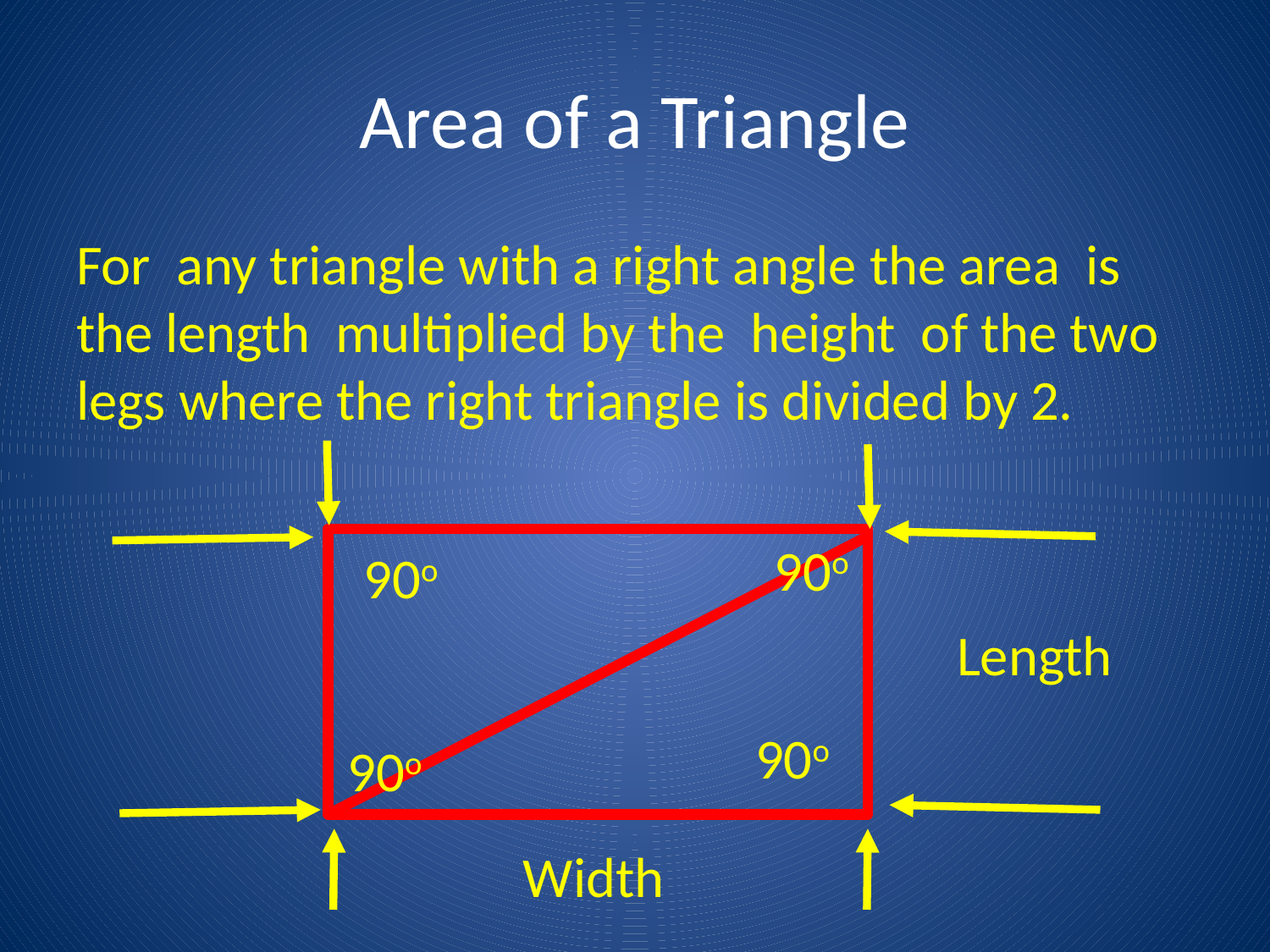

# Area of a Triangle
For  any triangle with a right angle the area  is the length  multiplied by the  height  of the two legs where the right triangle is divided by 2.
90o

90o
Length
90o
90o
Width